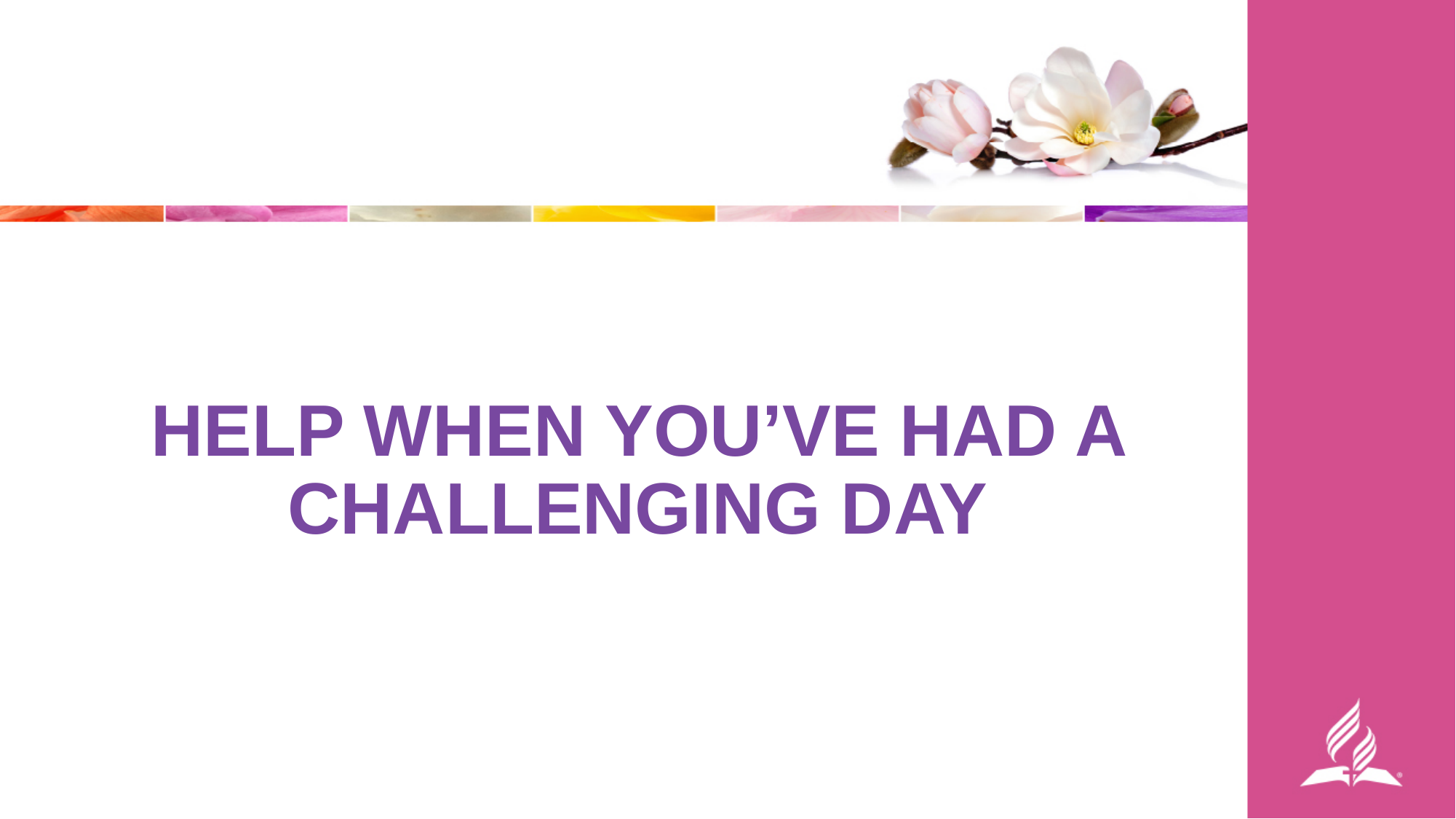

HELP WHEN YOU’VE HAD A CHALLENGING DAY